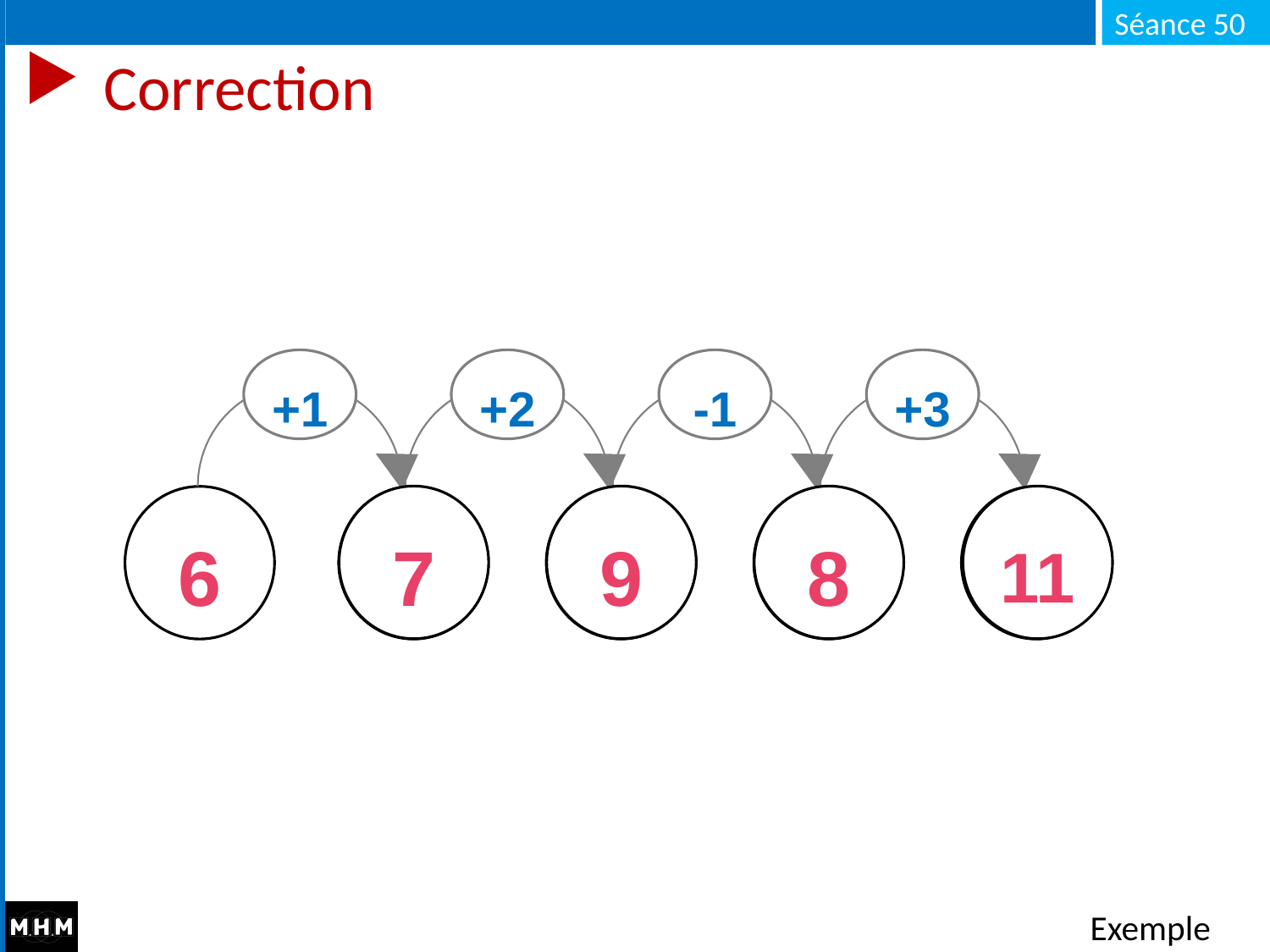

# Correction
+1
+2
-1
+3

6
…
…
…
…
8
11
7
9
Exemple